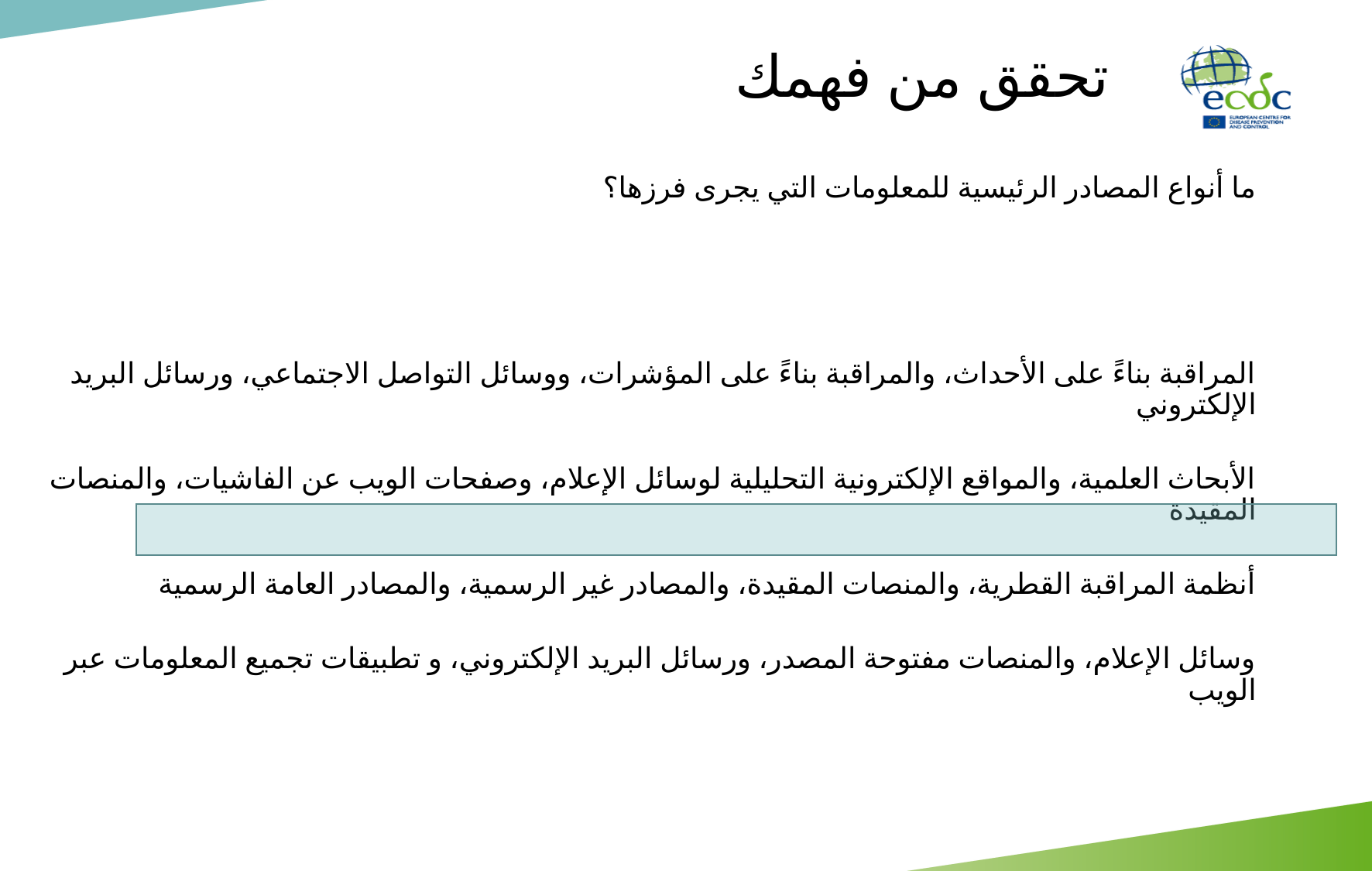

تحقق من فهمك
ما أنواع المصادر الرئيسية للمعلومات التي يجرى فرزها؟

المراقبة بناءً على الأحداث، والمراقبة بناءً على المؤشرات، ووسائل التواصل الاجتماعي، ورسائل البريد الإلكتروني

الأبحاث العلمية، والمواقع الإلكترونية التحليلية لوسائل الإعلام، وصفحات الويب عن الفاشيات، والمنصات المقيدة

أنظمة المراقبة القطرية، والمنصات المقيدة، والمصادر غير الرسمية، والمصادر العامة الرسمية

وسائل الإعلام، والمنصات مفتوحة المصدر، ورسائل البريد الإلكتروني، و تطبيقات تجميع المعلومات عبر الويب